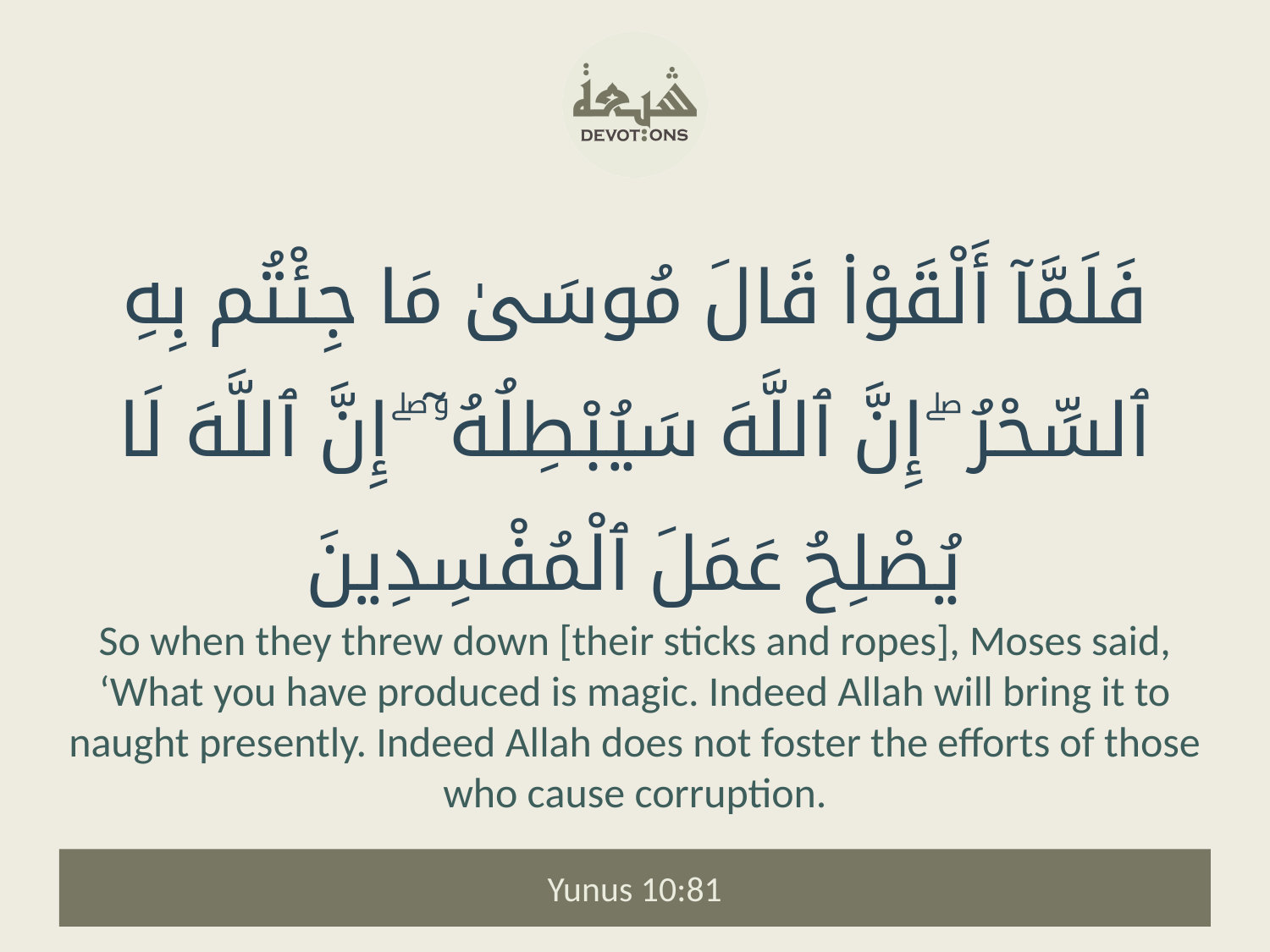

فَلَمَّآ أَلْقَوْا۟ قَالَ مُوسَىٰ مَا جِئْتُم بِهِ ٱلسِّحْرُ ۖ إِنَّ ٱللَّهَ سَيُبْطِلُهُۥٓ ۖ إِنَّ ٱللَّهَ لَا يُصْلِحُ عَمَلَ ٱلْمُفْسِدِينَ
So when they threw down [their sticks and ropes], Moses said, ‘What you have produced is magic. Indeed Allah will bring it to naught presently. Indeed Allah does not foster the efforts of those who cause corruption.
Yunus 10:81